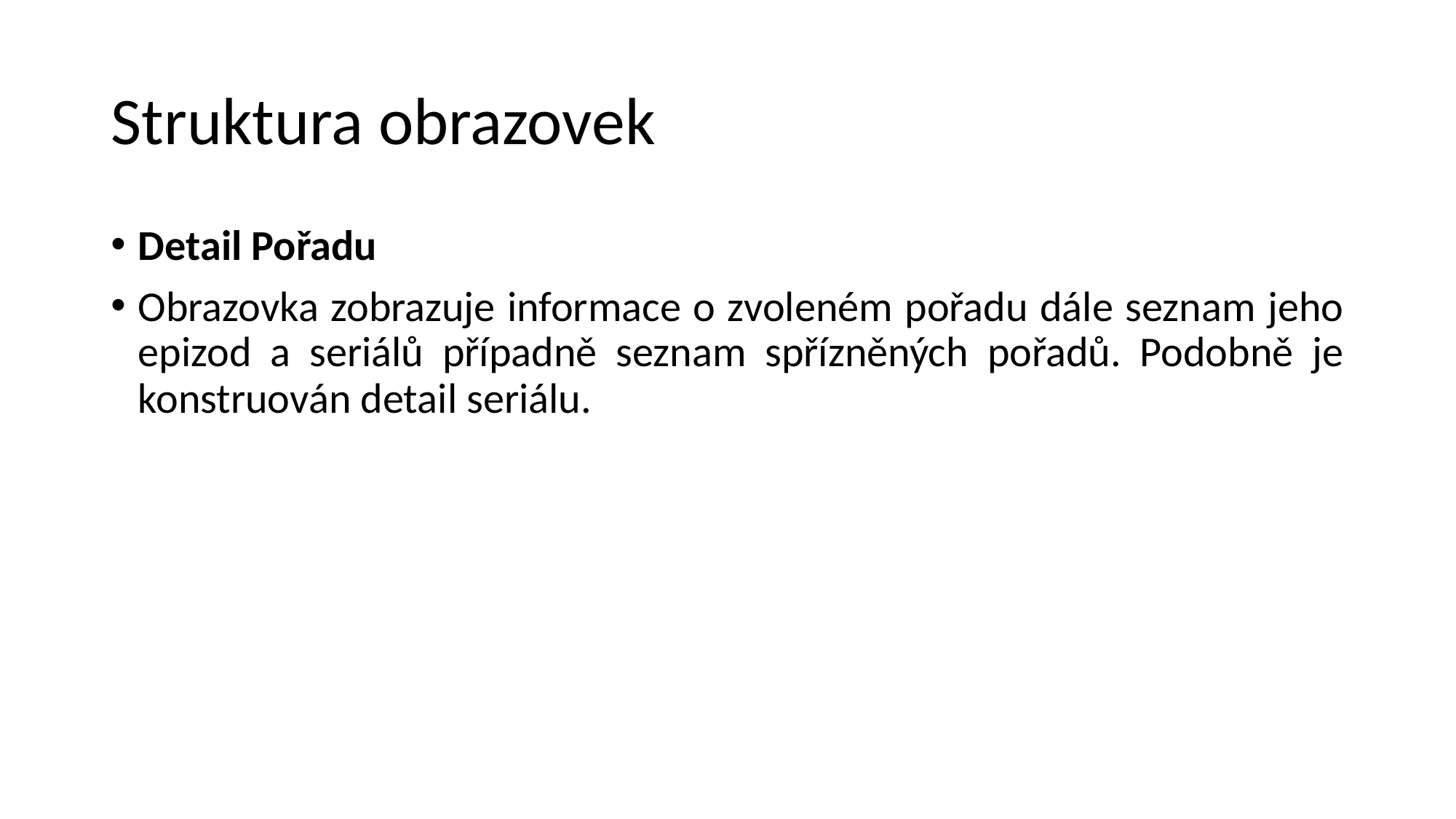

# Struktura obrazovek
Detail Pořadu
Obrazovka zobrazuje informace o zvoleném pořadu dále seznam jeho epizod a seriálů případně seznam spřízněných pořadů. Podobně je konstruován detail seriálu.